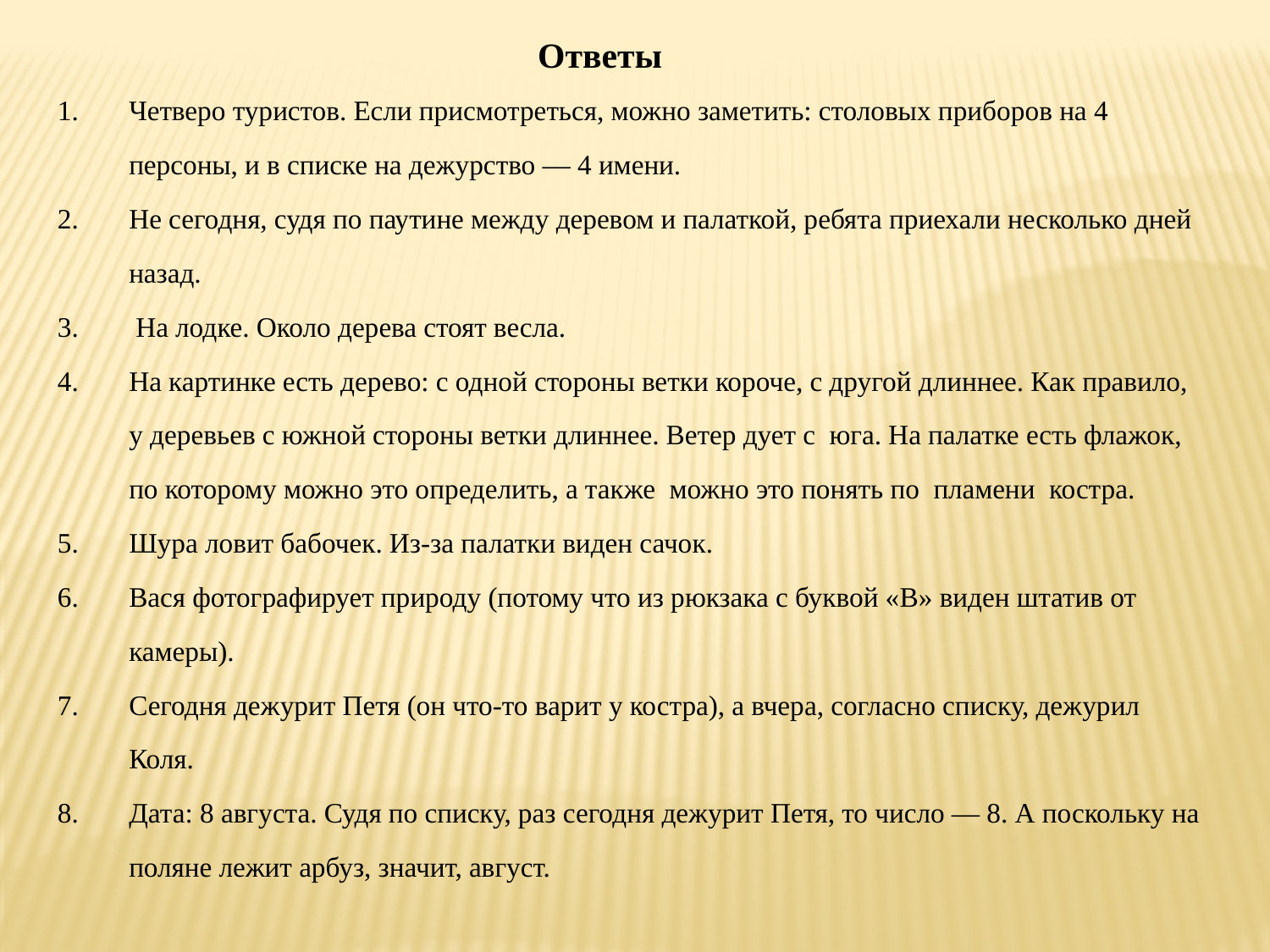

Ответы
Четверо туристов. Если присмотреться, можно заметить: столовых приборов на 4 персоны, и в списке на дежурство — 4 имени.
Не сегодня, судя по паутине между деревом и палаткой, ребята приехали несколько дней назад.
 На лодке. Около дерева стоят весла.
На картинке есть дерево: с одной стороны ветки короче, с другой длиннее. Как правило, у деревьев с южной стороны ветки длиннее. Ветер дует с  юга. На палатке есть флажок, по которому можно это определить, а также  можно это понять по  пламени  костра.
Шура ловит бабочек. Из-за палатки виден сачок.
Вася фотографирует природу (потому что из рюкзака с буквой «В» виден штатив от камеры).
Сегодня дежурит Петя (он что-то варит у костра), а вчера, согласно списку, дежурил Коля.
Дата: 8 августа. Судя по списку, раз сегодня дежурит Петя, то число — 8. А поскольку на поляне лежит арбуз, значит, август.